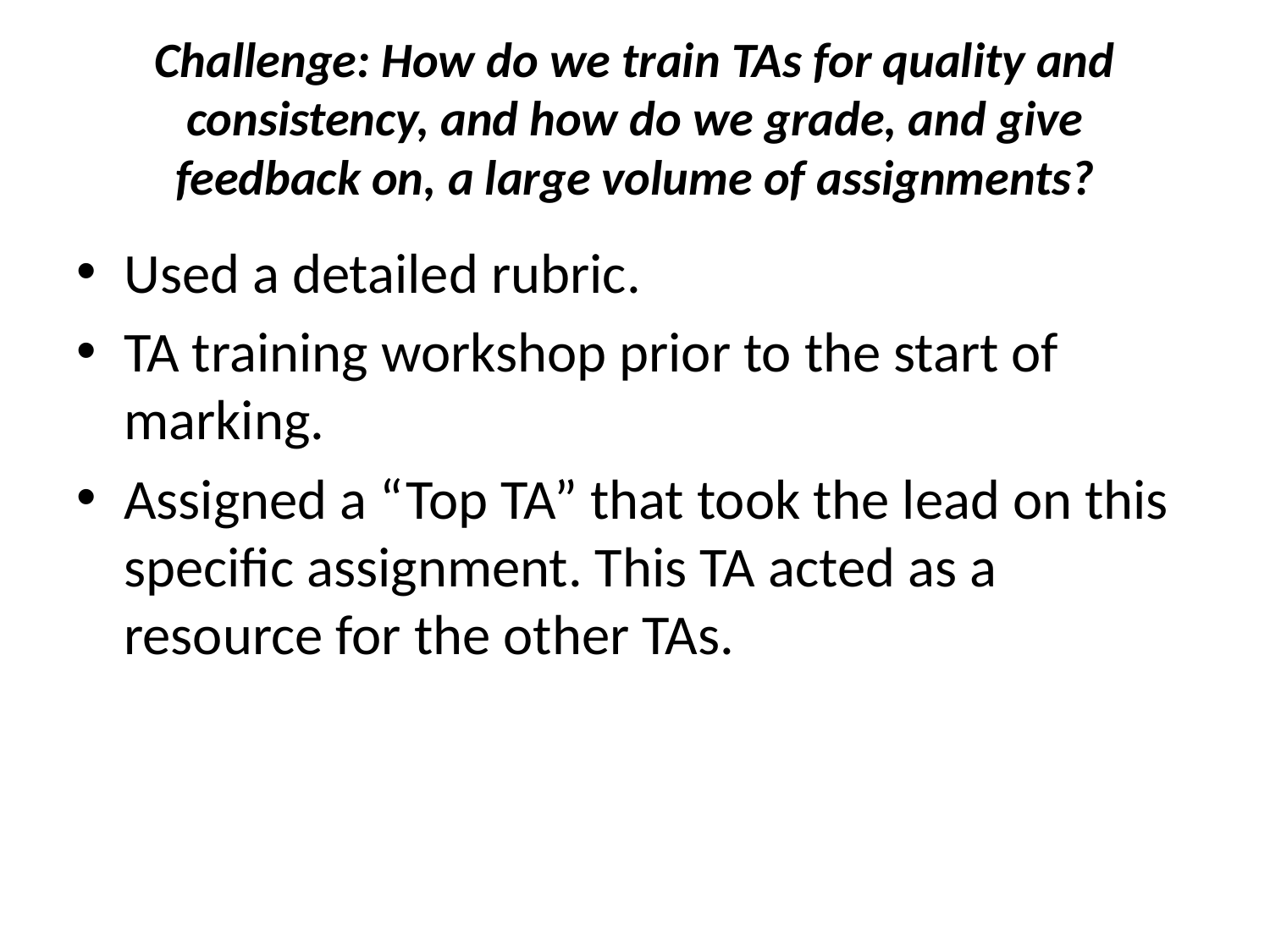

# Challenge: How do we train TAs for quality and consistency, and how do we grade, and give feedback on, a large volume of assignments?
Used a detailed rubric.
TA training workshop prior to the start of marking.
Assigned a “Top TA” that took the lead on this specific assignment. This TA acted as a resource for the other TAs.